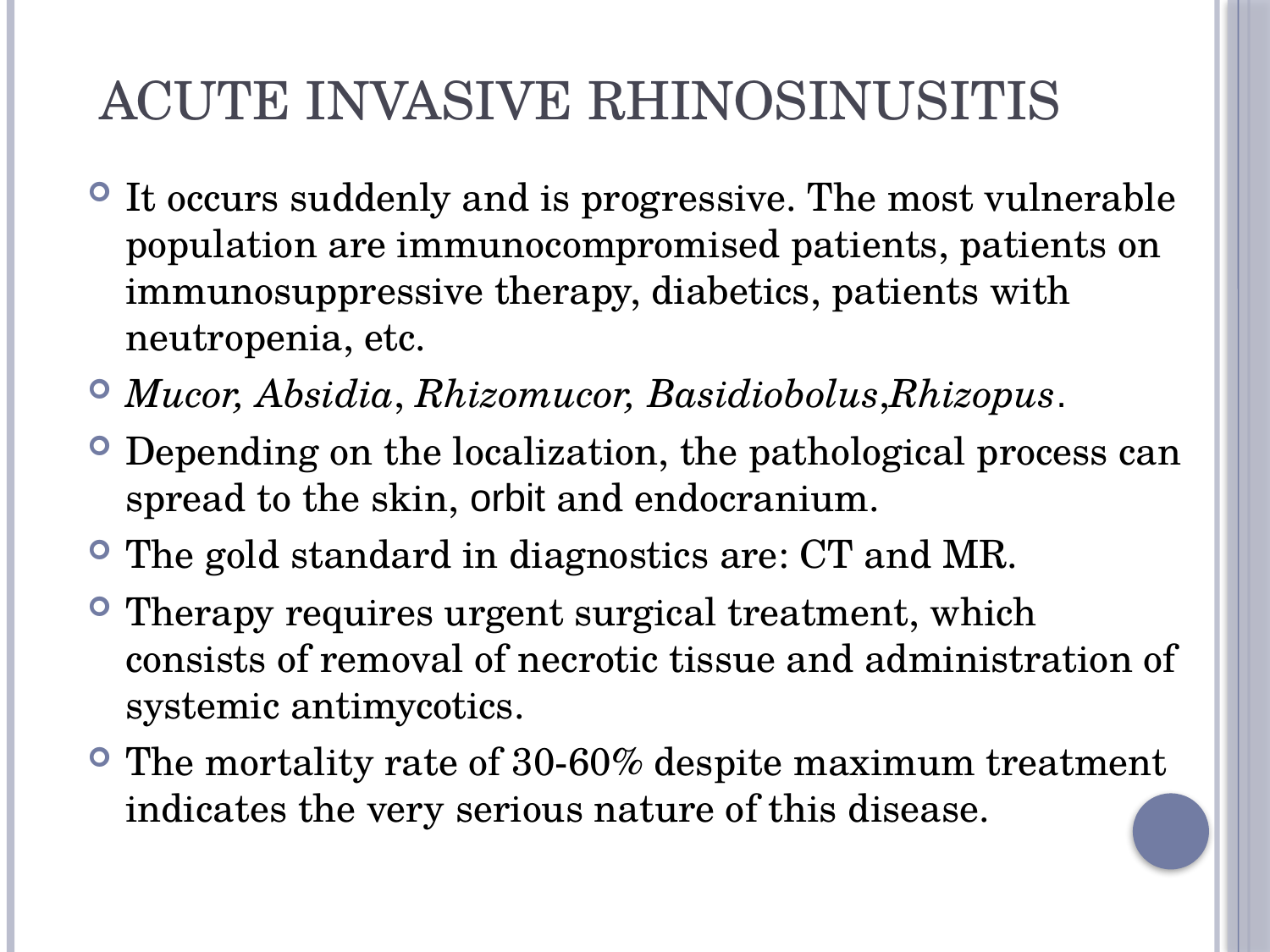

# acute invasive rhinosinusitis
It occurs suddenly and is progressive. The most vulnerable population are immunocompromised patients, patients on immunosuppressive therapy, diabetics, patients with neutropenia, etc.
Mucor, Absidia, Rhizomucor, Basidiobolus,Rhizopus.
Depending on the localization, the pathological process can spread to the skin, orbit and endocranium.
The gold standard in diagnostics are: CT and MR.
Therapy requires urgent surgical treatment, which consists of removal of necrotic tissue and administration of systemic antimycotics.
The mortality rate of 30-60% despite maximum treatment indicates the very serious nature of this disease.